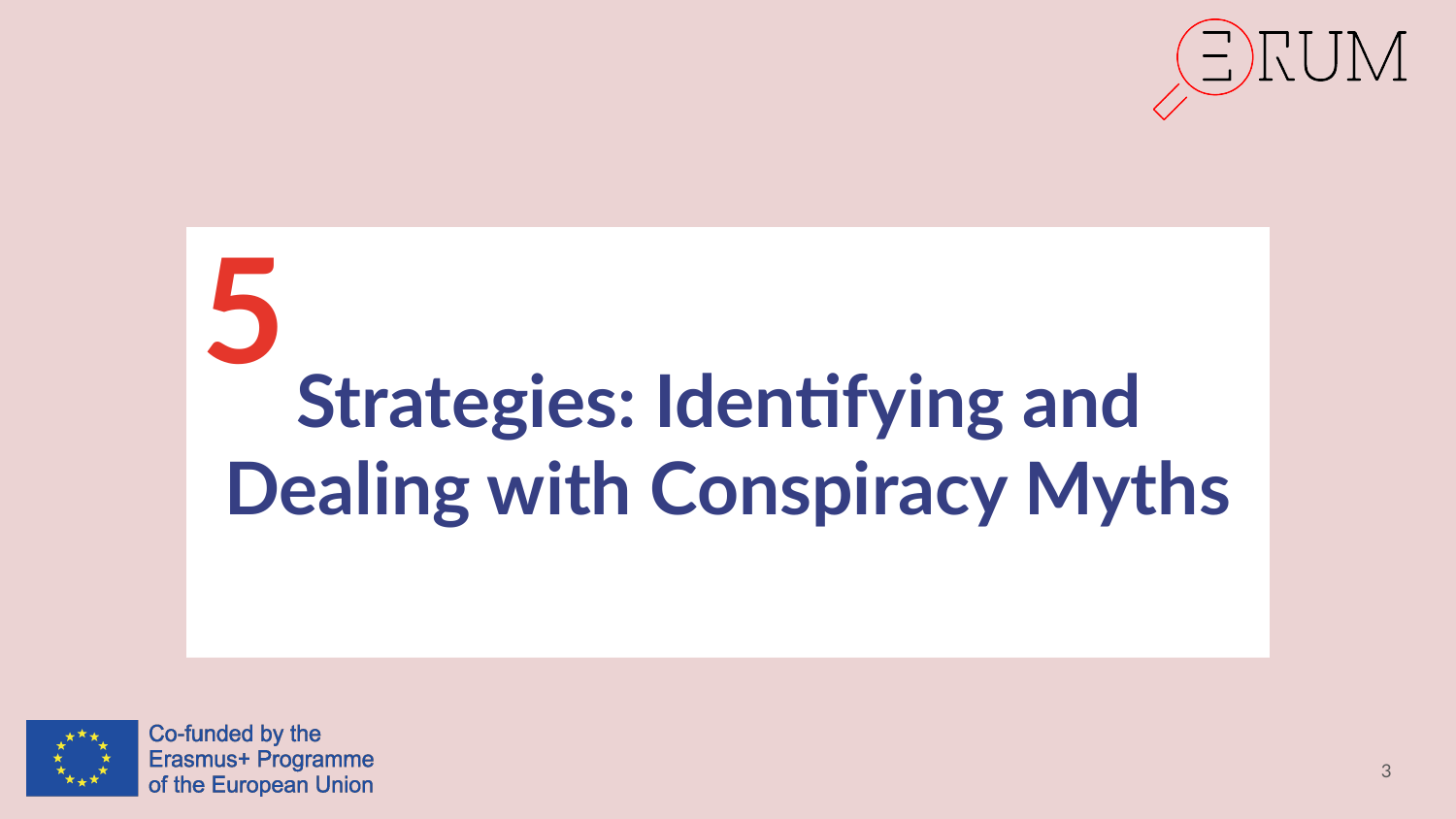

5
# Strategies: Identifying and Dealing with Conspiracy Myths
3